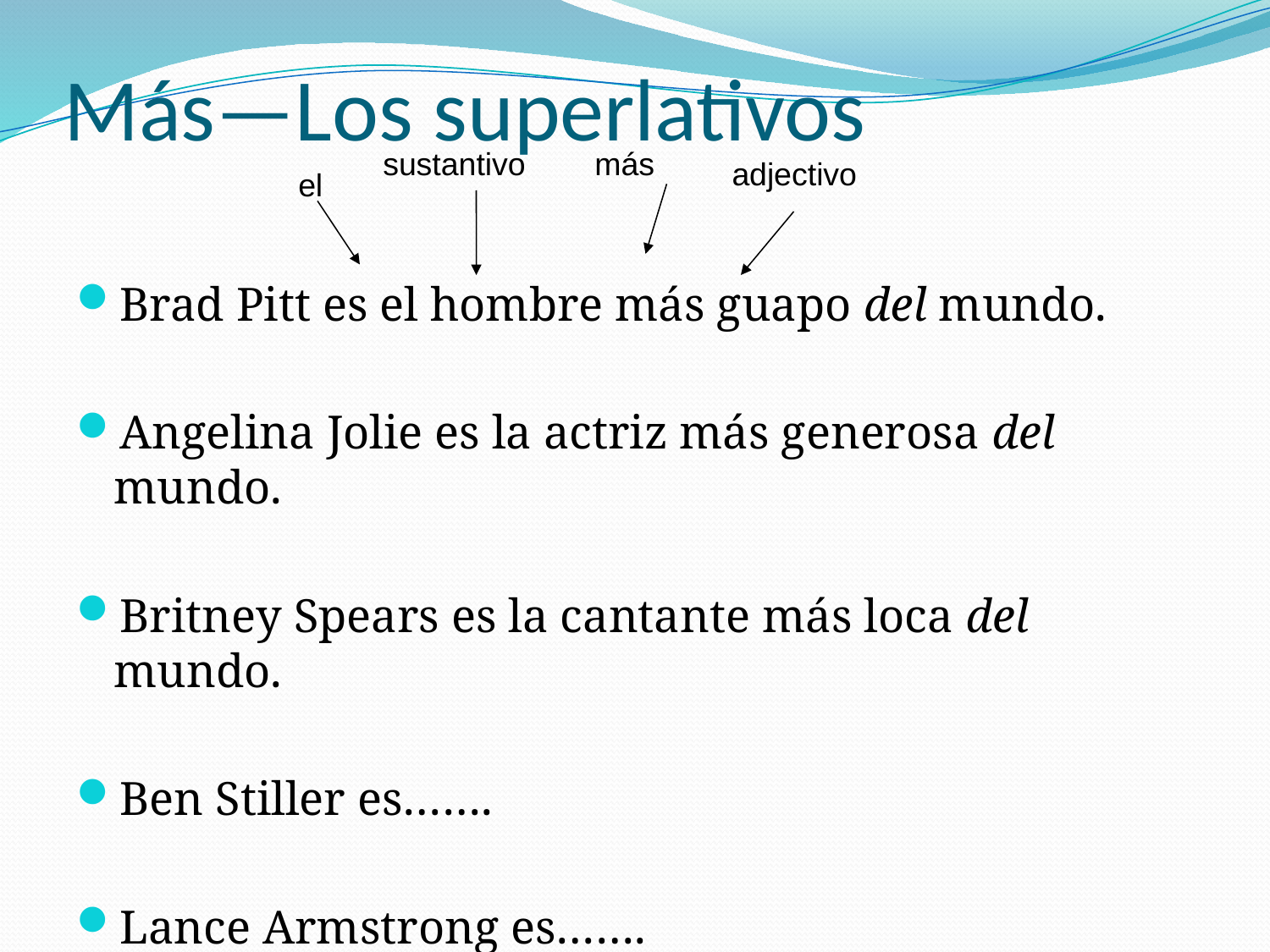

# Más—Los superlativos
sustantivo
más
adjectivo
el

Brad Pitt es el hombre más guapo del mundo.

Angelina Jolie es la actriz más generosa del mundo.

Britney Spears es la cantante más loca del mundo.

Ben Stiller es…….

Lance Armstrong es…….